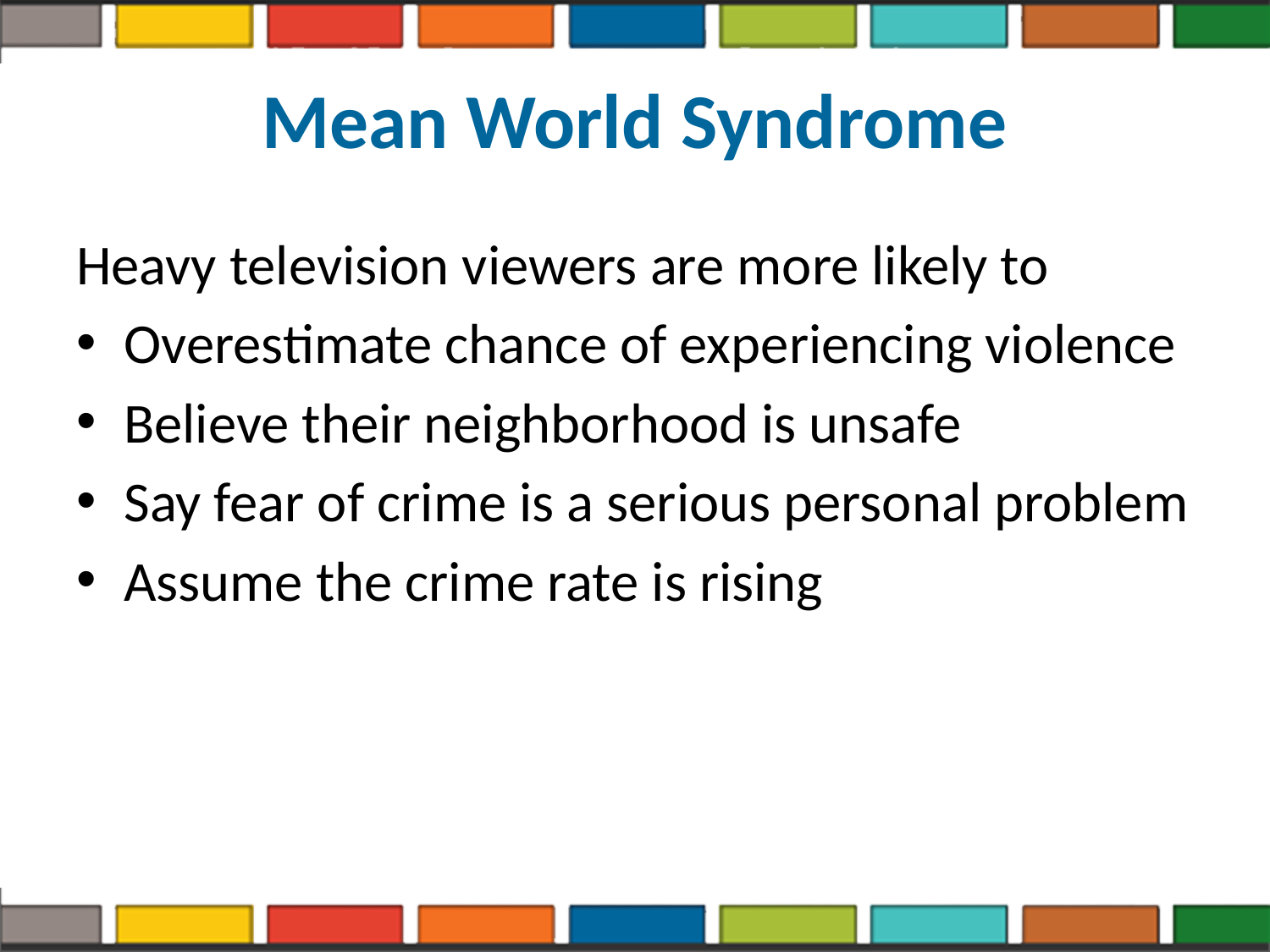

# Mean World Syndrome
Heavy television viewers are more likely to
Overestimate chance of experiencing violence
Believe their neighborhood is unsafe
Say fear of crime is a serious personal problem
Assume the crime rate is rising